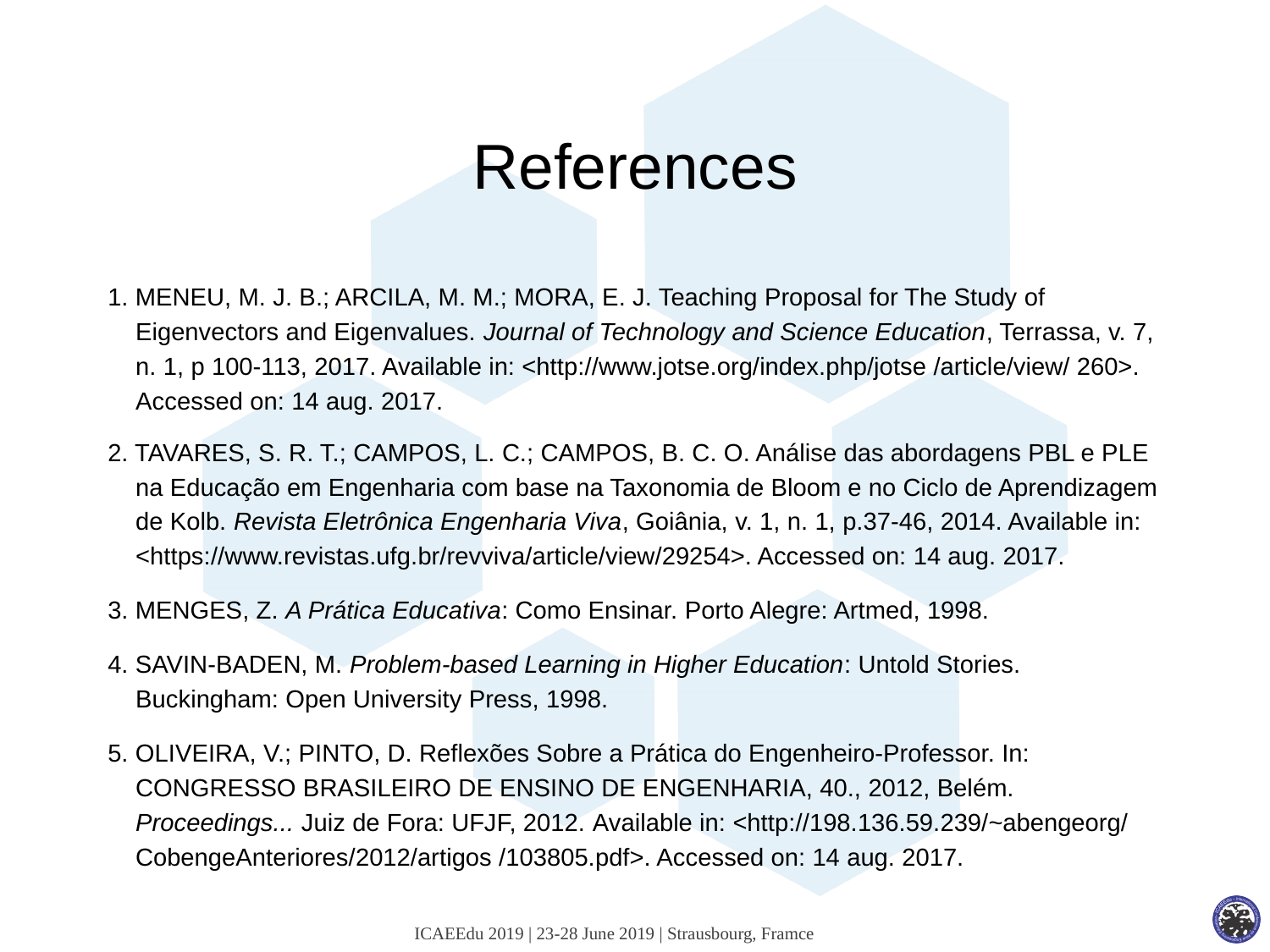

# References
1. MENEU, M. J. B.; ARCILA, M. M.; MORA, E. J. Teaching Proposal for The Study of
    Eigenvectors and Eigenvalues. Journal of Technology and Science Education, Terrassa, v. 7,
    n. 1, p 100-113, 2017. Available in: <http://www.jotse.org/index.php/jotse /article/view/ 260>.
    Accessed on: 14 aug. 2017.

2. TAVARES, S. R. T.; CAMPOS, L. C.; CAMPOS, B. C. O. Análise das abordagens PBL e PLE
    na Educação em Engenharia com base na Taxonomia de Bloom e no Ciclo de Aprendizagem
    de Kolb. Revista Eletrônica Engenharia Viva, Goiânia, v. 1, n. 1, p.37-46, 2014. Available in:
    <https://www.revistas.ufg.br/revviva/article/view/29254>. Accessed on: 14 aug. 2017.

3. MENGES, Z. A Prática Educativa: Como Ensinar. Porto Alegre: Artmed, 1998.

4. SAVIN-BADEN, M. Problem-based Learning in Higher Education: Untold Stories.
    Buckingham: Open University Press, 1998.

5. OLIVEIRA, V.; PINTO, D. Reflexões Sobre a Prática do Engenheiro-Professor. In:
    CONGRESSO BRASILEIRO DE ENSINO DE ENGENHARIA, 40., 2012, Belém.
    Proceedings... Juiz de Fora: UFJF, 2012. Available in: <http://198.136.59.239/~abengeorg/
    CobengeAnteriores/2012/artigos /103805.pdf>. Accessed on: 14 aug. 2017.
ICAEEdu 2019 | 23-28 June 2019 | Strausbourg, Framce